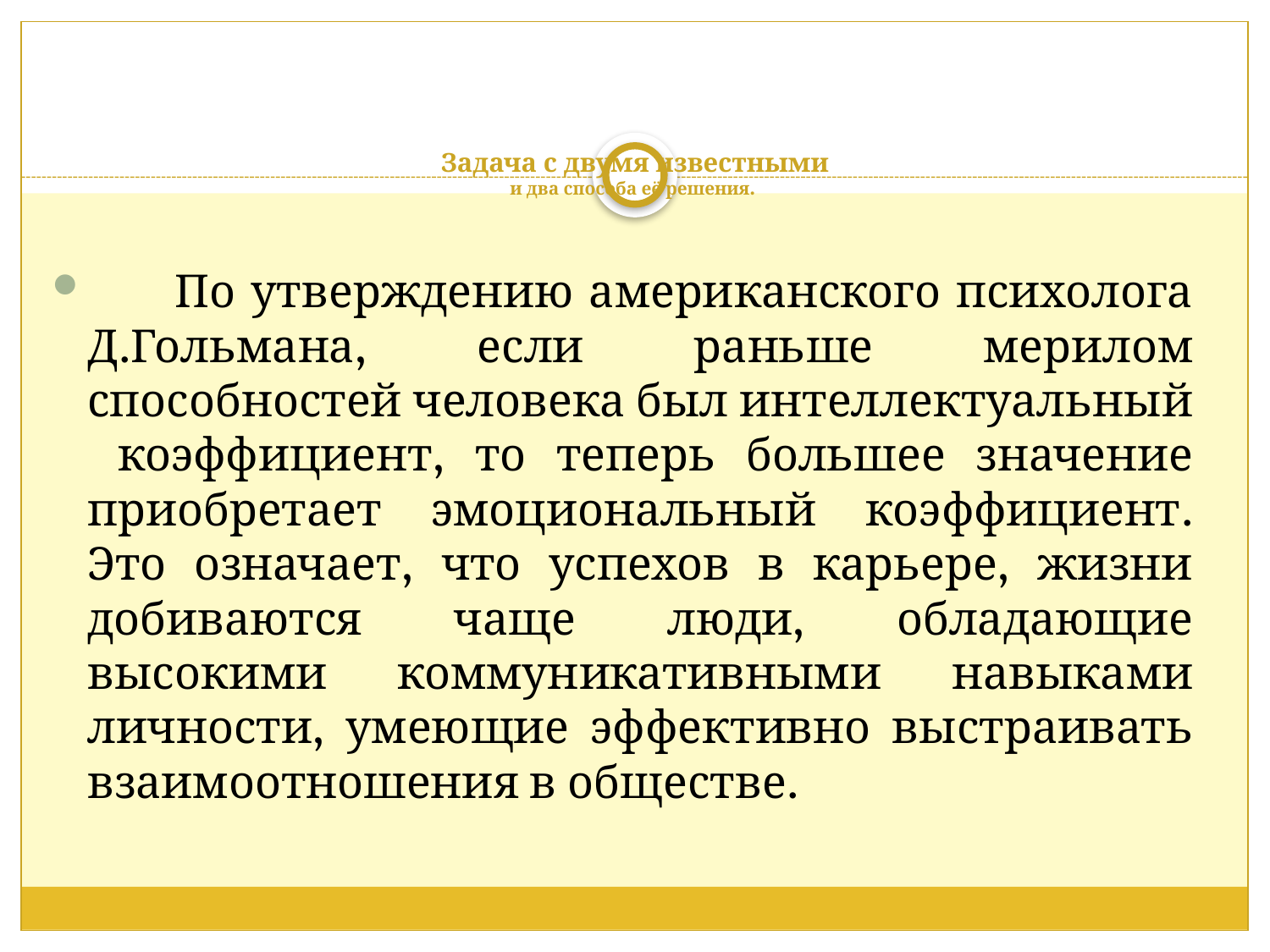

# Задача с двумя известными и два способа её решения.
      По утверждению американского психолога Д.Гольмана, если раньше мерилом способностей человека был интеллектуальный  коэффициент, то теперь большее значение приобретает эмоциональный коэффициент. Это означает, что успехов в карьере, жизни добиваются чаще люди, обладающие высокими коммуникативными навыками личности, умеющие эффективно выстраивать взаимоотношения в обществе.